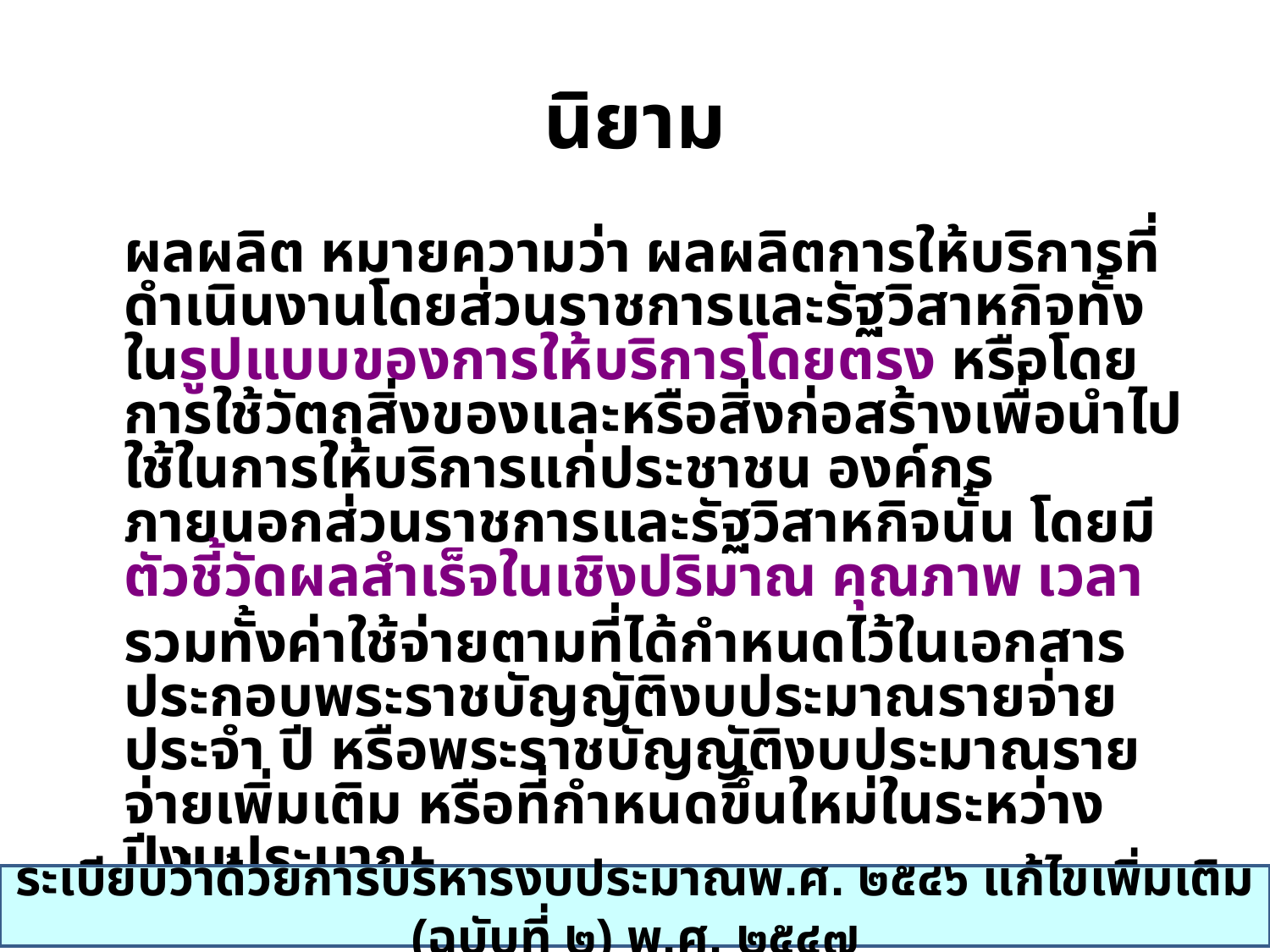

# นิยาม
	ผลผลิต หมายความว่า ผลผลิตการให้บริการที่ดำเนินงานโดยส่วนราชการและรัฐวิสาหกิจทั้งในรูปแบบของการให้บริการโดยตรง หรือโดยการใช้วัตถุสิ่งของและหรือสิ่งก่อสร้างเพื่อนำไปใช้ในการให้บริการแก่ประชาชน องค์กรภายนอกส่วนราชการและรัฐวิสาหกิจนั้น โดยมีตัวชี้วัดผลสำเร็จในเชิงปริมาณ คุณภาพ เวลา
	รวมทั้งค่าใช้จ่ายตามที่ได้กำหนดไว้ในเอกสารประกอบพระราชบัญญัติงบประมาณรายจ่ายประจำ ปี หรือพระราชบัญญัติงบประมาณรายจ่ายเพิ่มเติม หรือที่กำหนดขึ้นใหม่ในระหว่างปีงบประมาณ

ระเบียบว่าด้วยการบริหารงบประมาณพ.ศ. ๒๕๔๖ แก้ไขเพิ่มเติม (ฉบับที่ ๒) พ.ศ. ๒๕๔๗
40